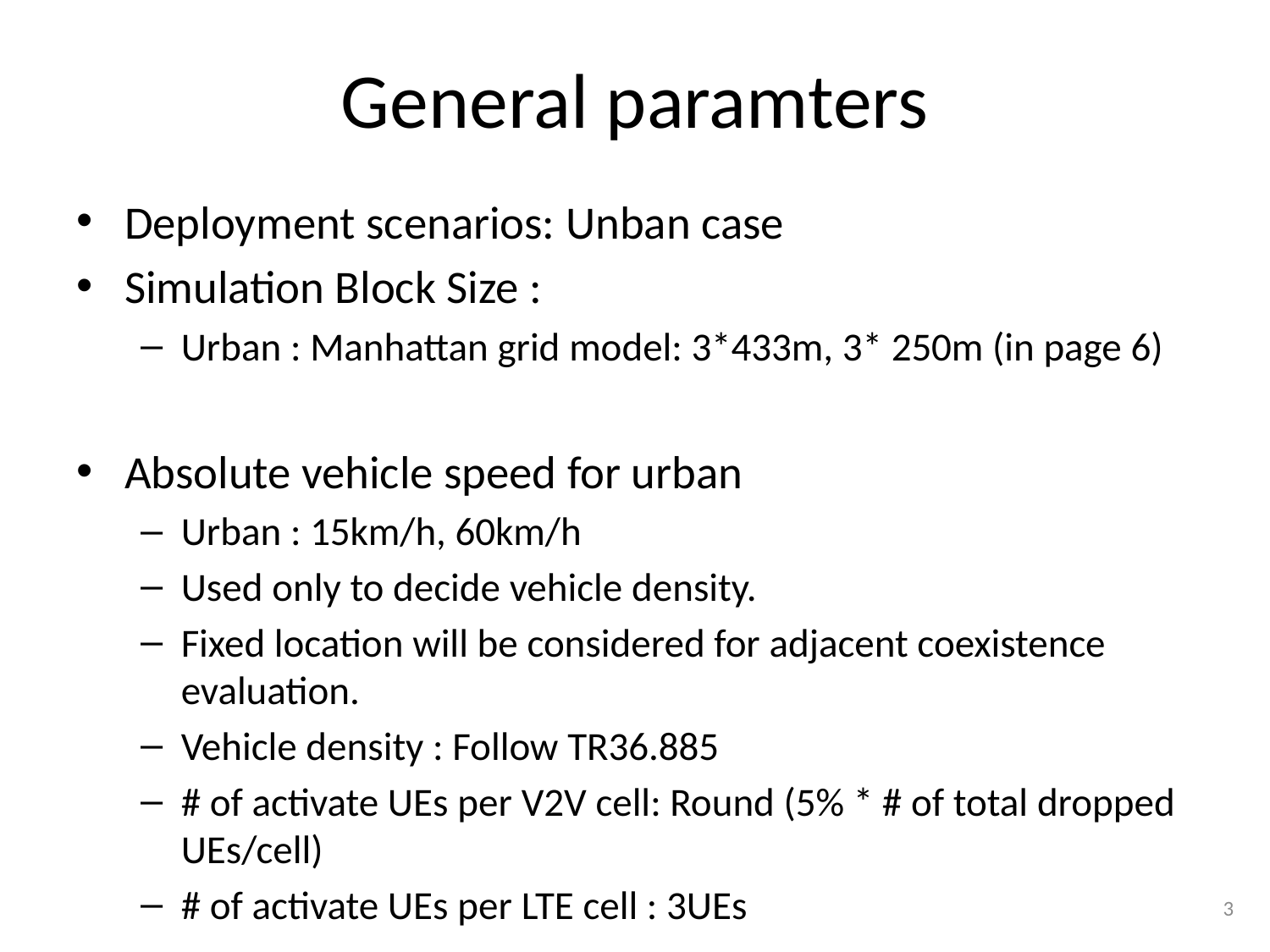

# General paramters
Deployment scenarios: Unban case
Simulation Block Size :
Urban : Manhattan grid model: 3*433m, 3* 250m (in page 6)

Absolute vehicle speed for urban
Urban : 15km/h, 60km/h
Used only to decide vehicle density.
Fixed location will be considered for adjacent coexistence evaluation.
Vehicle density : Follow TR36.885
# of activate UEs per V2V cell: Round (5% * # of total dropped UEs/cell)
# of activate UEs per LTE cell : 3UEs
3